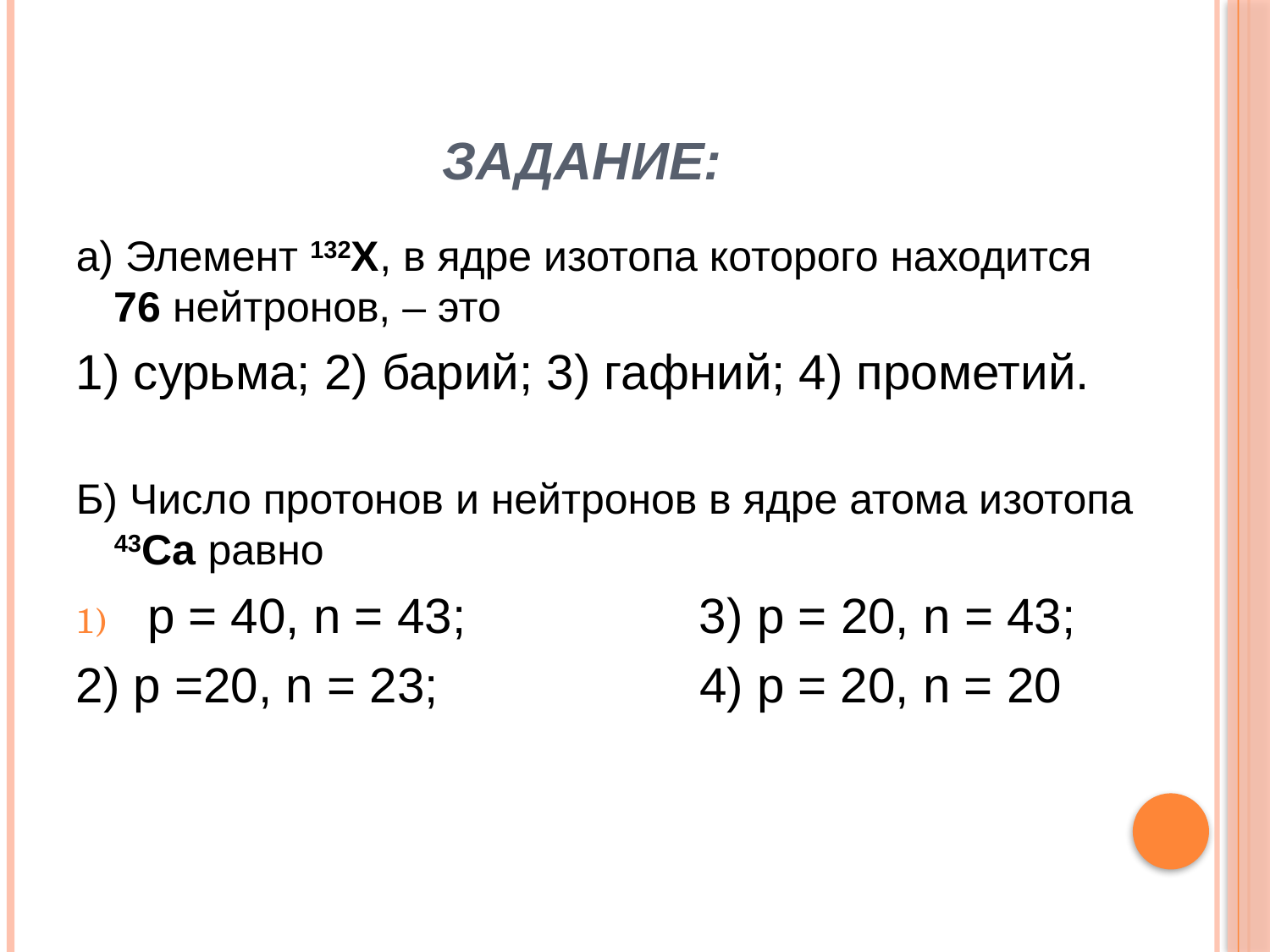

# ЗАДАНИЕ:
а) Элемент 132Х, в ядре изотопа которого находится 76 нейтронов, – это
1) сурьма; 2) барий; 3) гафний; 4) прометий.

Б) Число протонов и нейтронов в ядре атома изотопа 43Са равно
р = 40, n = 43;                 3) p = 20, n = 43;
2) p =20, n = 23;                   4) p = 20, n = 20